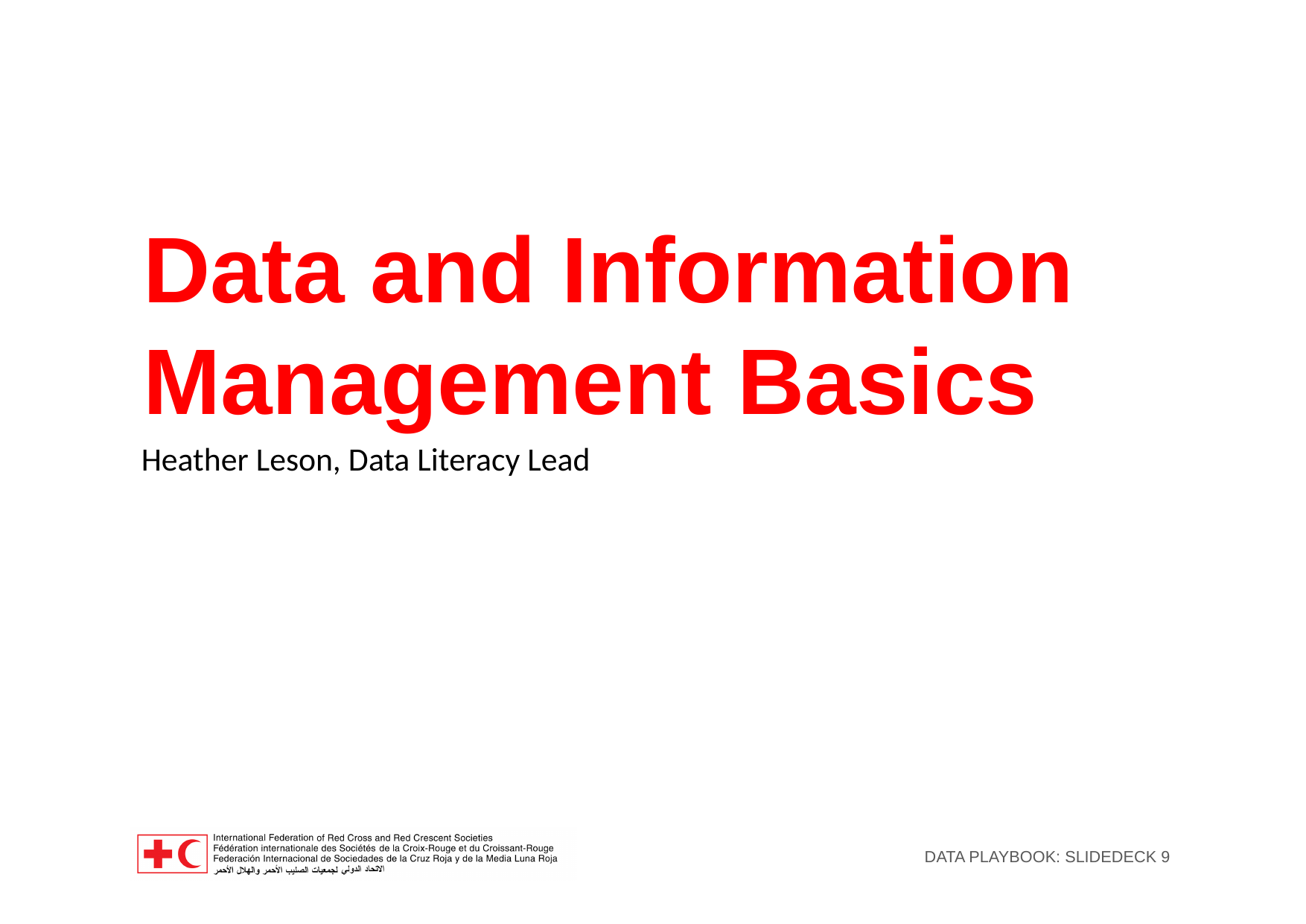

# Data and Information Management Basics
Heather Leson, Data Literacy Lead